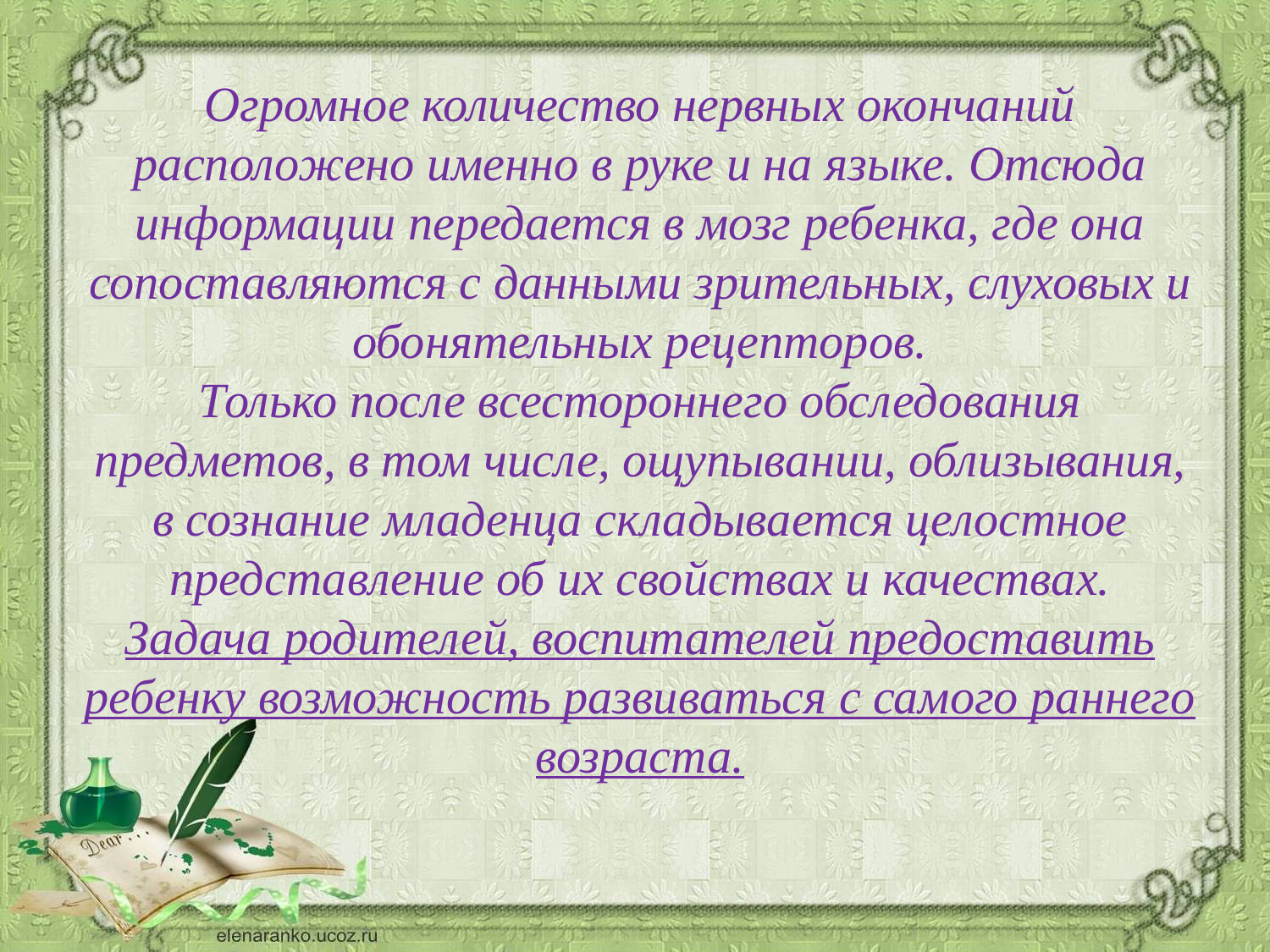

Огромное количество нервных окончаний расположено именно в руке и на языке. Отсюда информации передается в мозг ребенка, где она сопоставляются с данными зрительных, слуховых и обонятельных рецепторов.
Только после всестороннего обследования предметов, в том числе, ощупывании, облизывания, в сознание младенца складывается целостное представление об их свойствах и качествах.
Задача родителей, воспитателей предоставить ребенку возможность развиваться с самого раннего возраста.